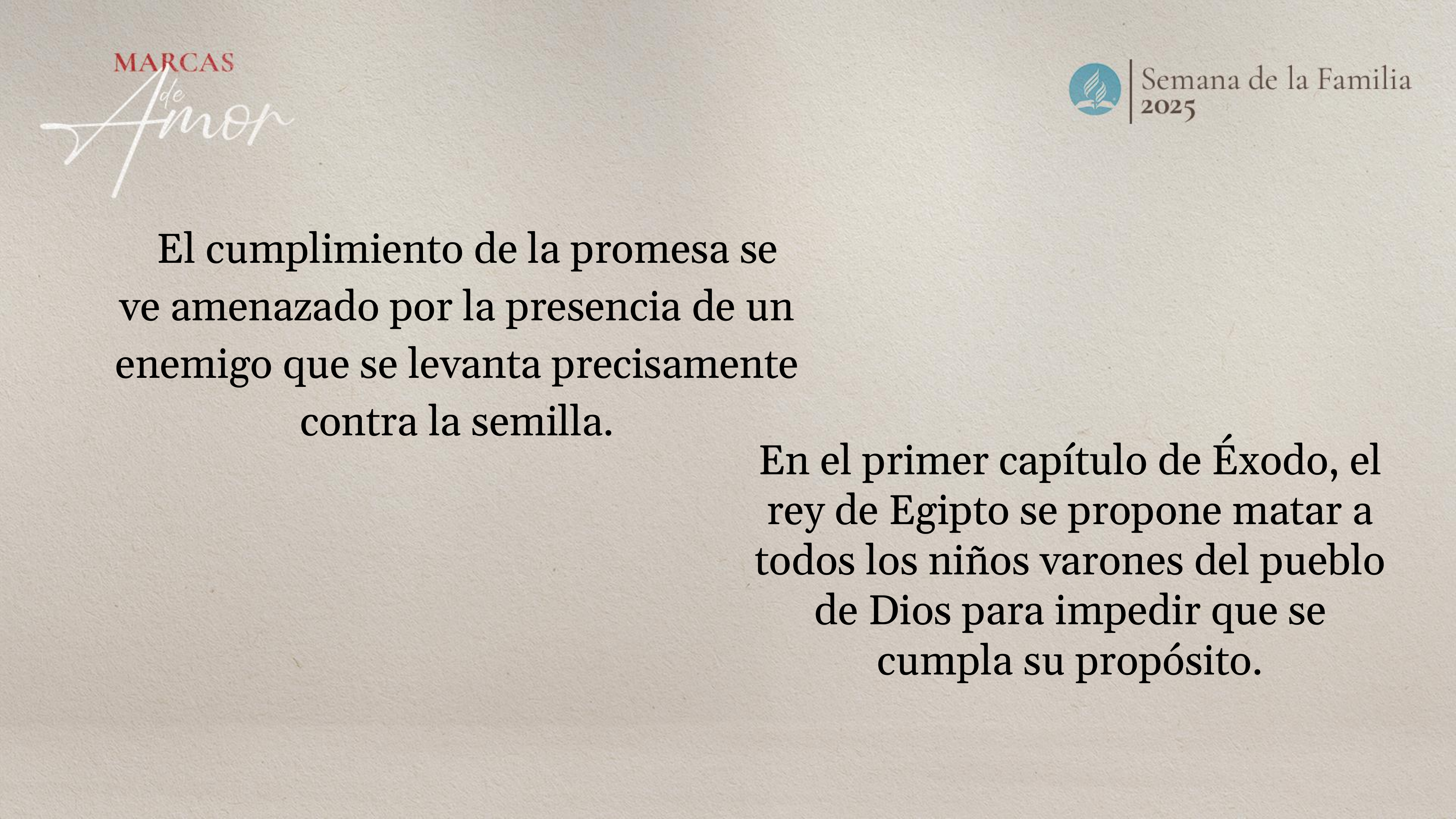

El cumplimiento de la promesa se ve amenazado por la presencia de un enemigo que se levanta precisamente contra la semilla.
En el primer capítulo de Éxodo, el rey de Egipto se propone matar a todos los niños varones del pueblo de Dios para impedir que se cumpla su propósito.